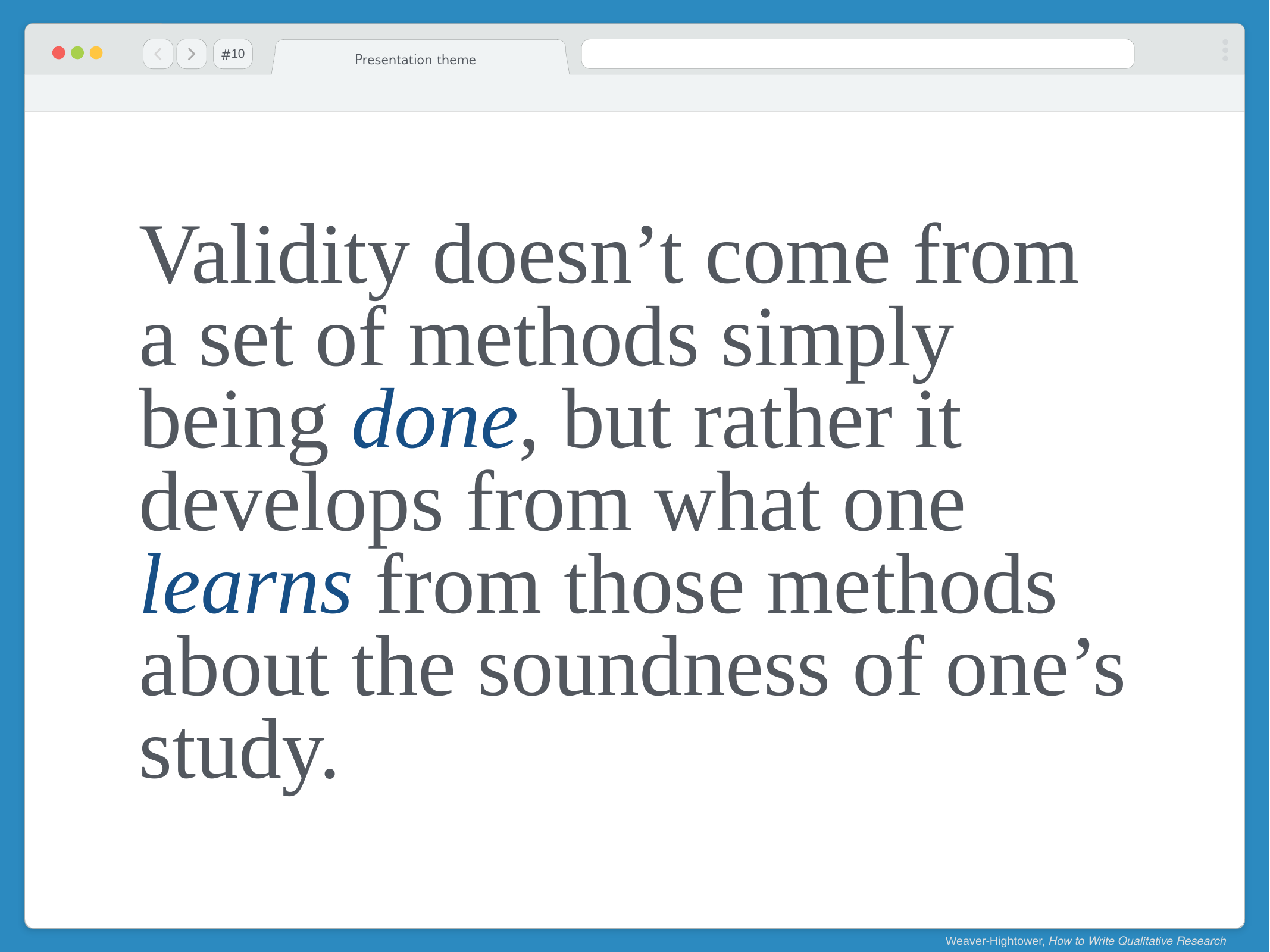

#
Presentation theme
10
# Validity doesn’t come from a set of methods simply being done, but rather it develops from what one learns from those methods about the soundness of one’s study.